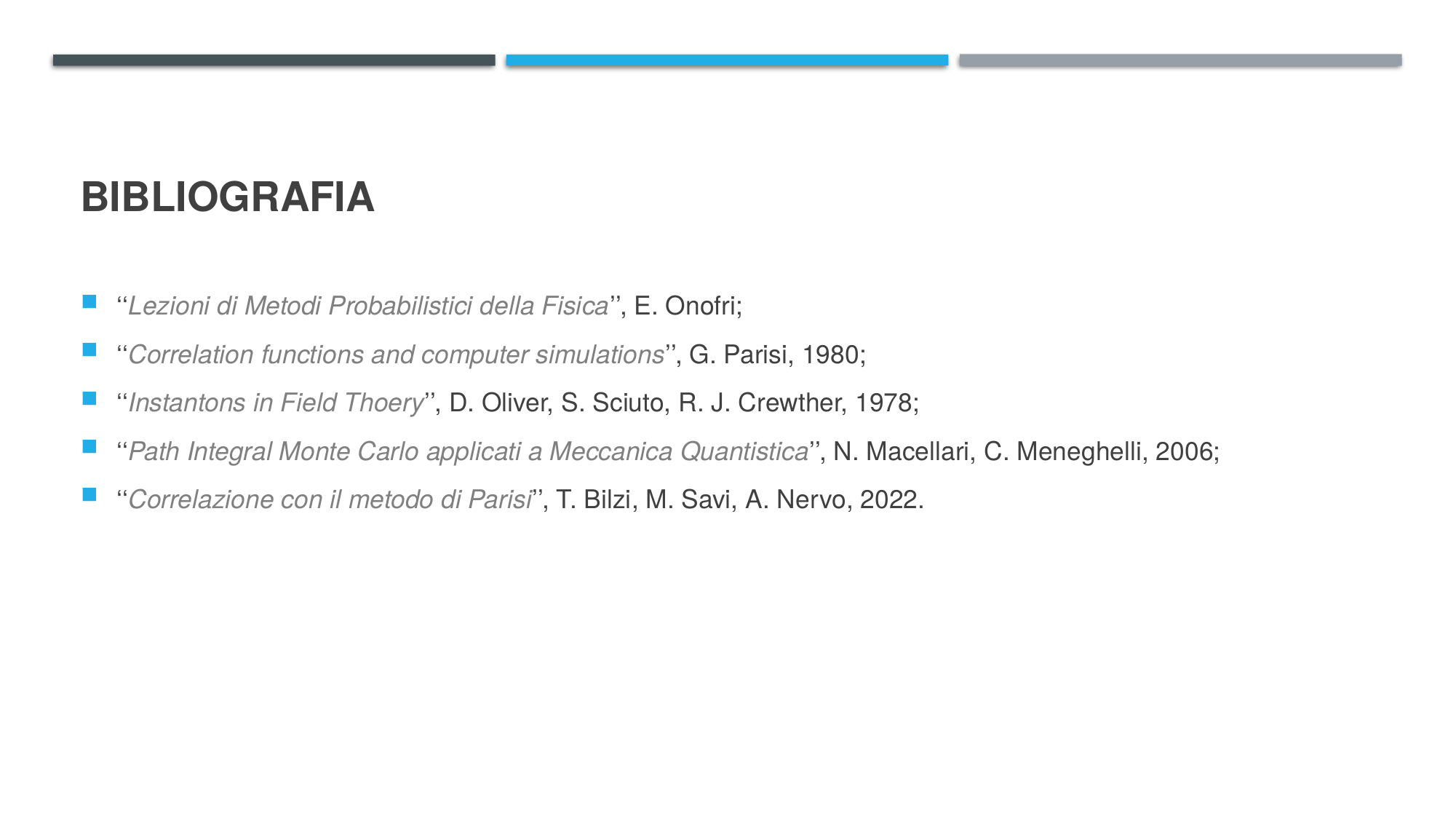

# bibliografia
‘‘Lezioni di Metodi Probabilistici della Fisica’’, E. Onofri;
‘‘Correlation functions and computer simulations’’, G. Parisi, 1980;
‘‘Instantons in Field Thoery’’, D. Oliver, S. Sciuto, R. J. Crewther, 1978;
‘‘Path Integral Monte Carlo applicati a Meccanica Quantistica’’, N. Macellari, C. Meneghelli, 2006;
‘‘Correlazione con il metodo di Parisi’’, T. Bilzi, M. Savi, A. Nervo, 2022.